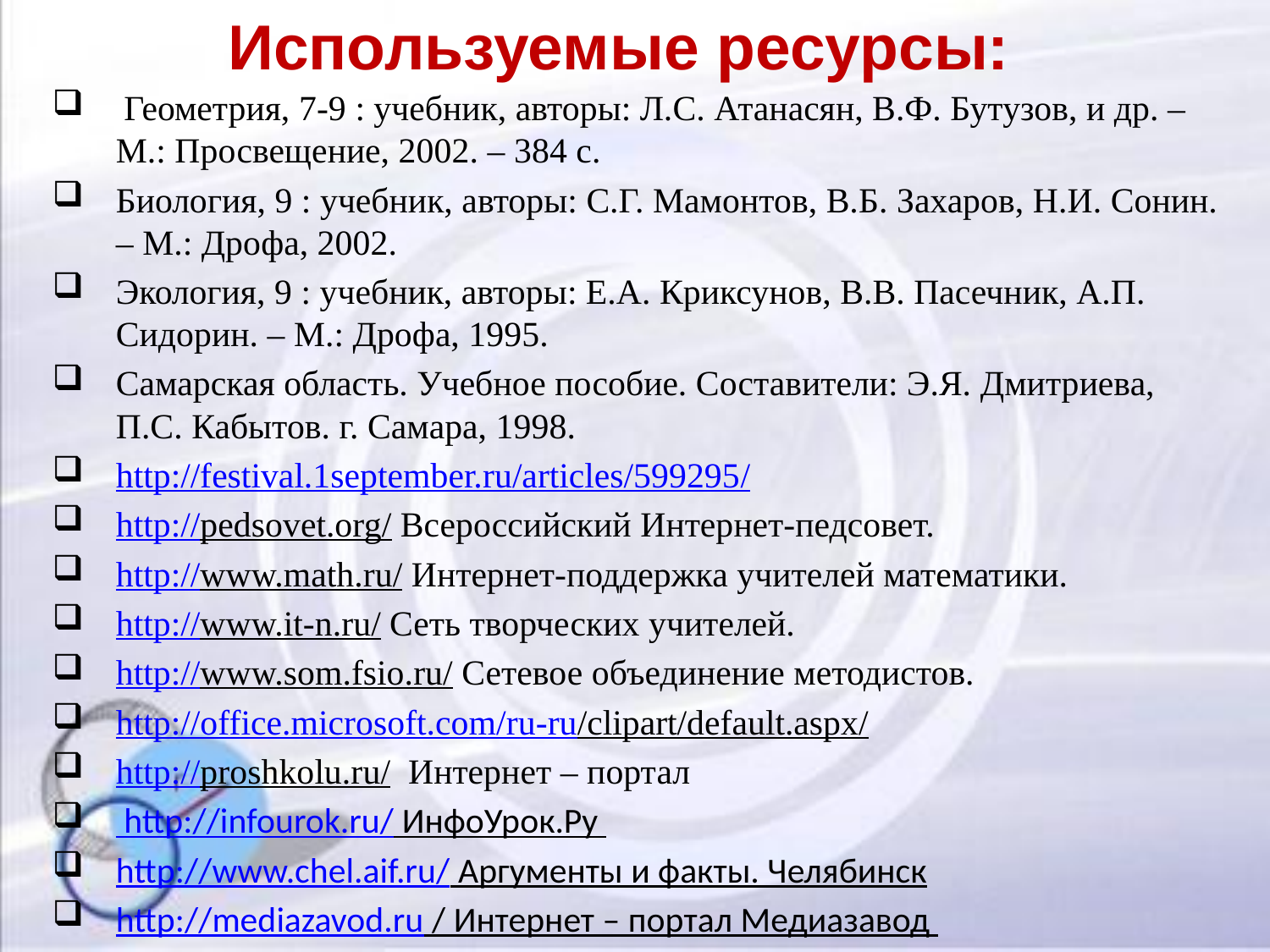

Используемые ресурсы:

 Геометрия, 7-9 : учебник, авторы: Л.С. Атанасян, В.Ф. Бутузов, и др. – М.: Просвещение, 2002. – 384 с.
Биология, 9 : учебник, авторы: С.Г. Мамонтов, В.Б. Захаров, Н.И. Сонин. – М.: Дрофа, 2002.
Экология, 9 : учебник, авторы: Е.А. Криксунов, В.В. Пасечник, А.П. Сидорин. – М.: Дрофа, 1995.
Самарская область. Учебное пособие. Составители: Э.Я. Дмитриева, П.С. Кабытов. г. Самара, 1998.
http://festival.1september.ru/articles/599295/
http://pedsovet.org/ Всероссийский Интернет-педсовет.
http://www.math.ru/ Интернет-поддержка учителей математики.
http://www.it-n.ru/ Сеть творческих учителей.
http://www.som.fsio.ru/ Сетевое объединение методистов.
http://office.microsoft.com/ru-ru/clipart/default.aspx/
http://proshkolu.ru/  Интернет – портал
 http://infourok.ru/ ИнфоУрок.Ру
http://www.chel.aif.ru/ Аргументы и факты. Челябинск
http://mediazavod.ru / Интернет – портал Медиазавод

.